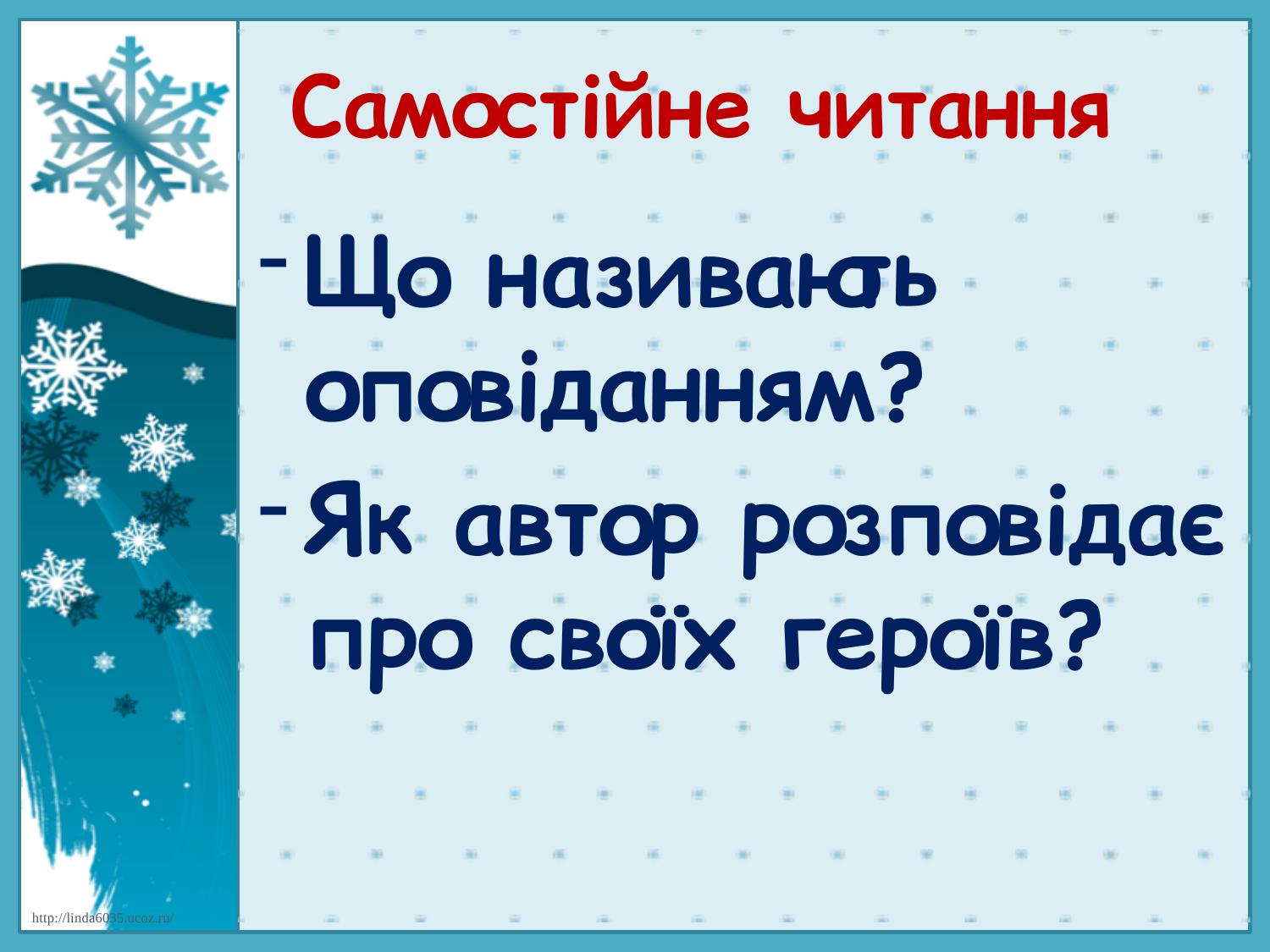

# Самостійне читання
Що називають оповіданням?
Як автор розповідає про своїх героїв?